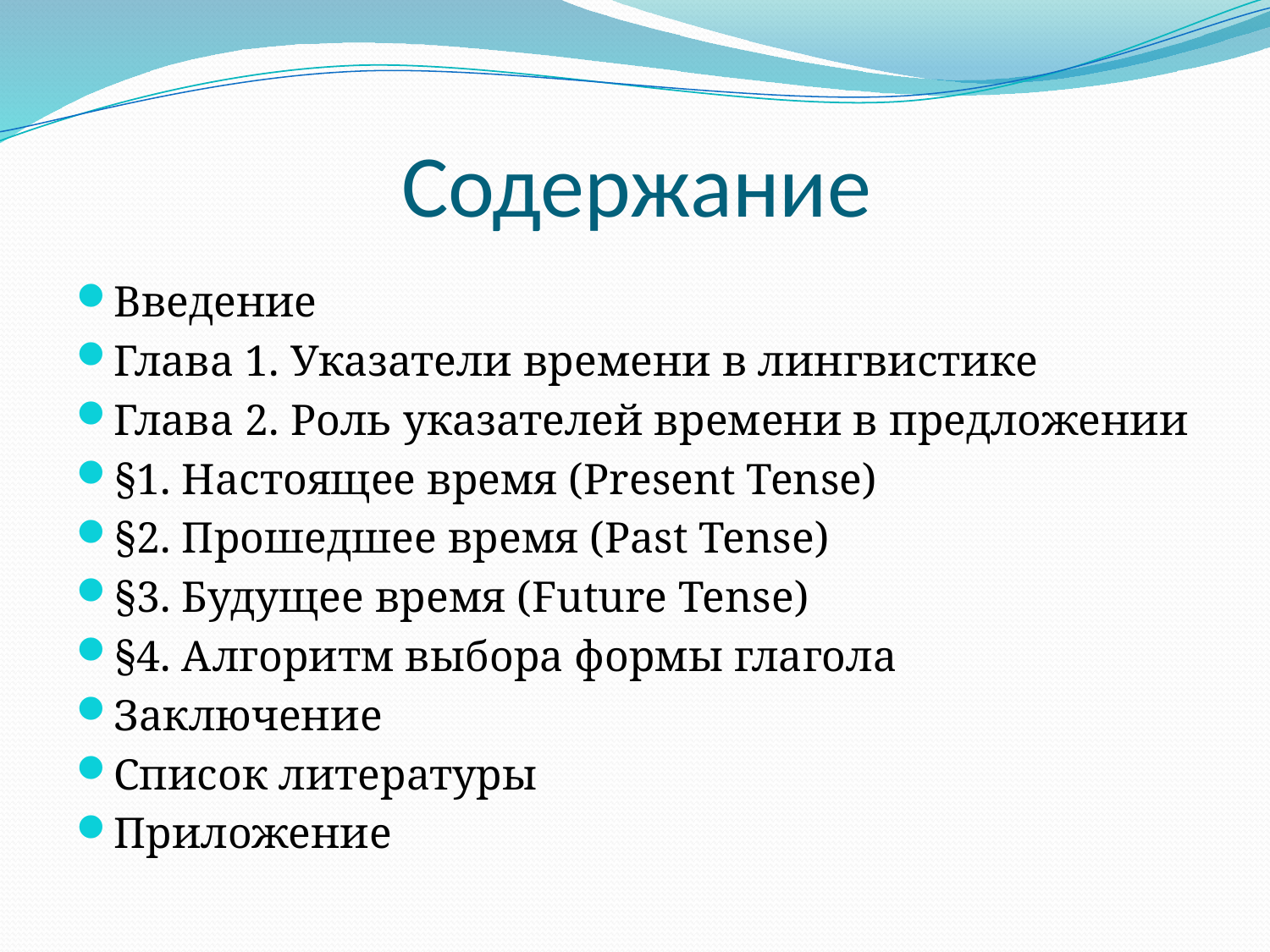

# Содержание
Введение
Глава 1. Указатели времени в лингвистике
Глава 2. Роль указателей времени в предложении
§1. Настоящее время (Present Tense)
§2. Прошедшее время (Past Tense)
§3. Будущее время (Future Tense)
§4. Алгоритм выбора формы глагола
Заключение
Список литературы
Приложение